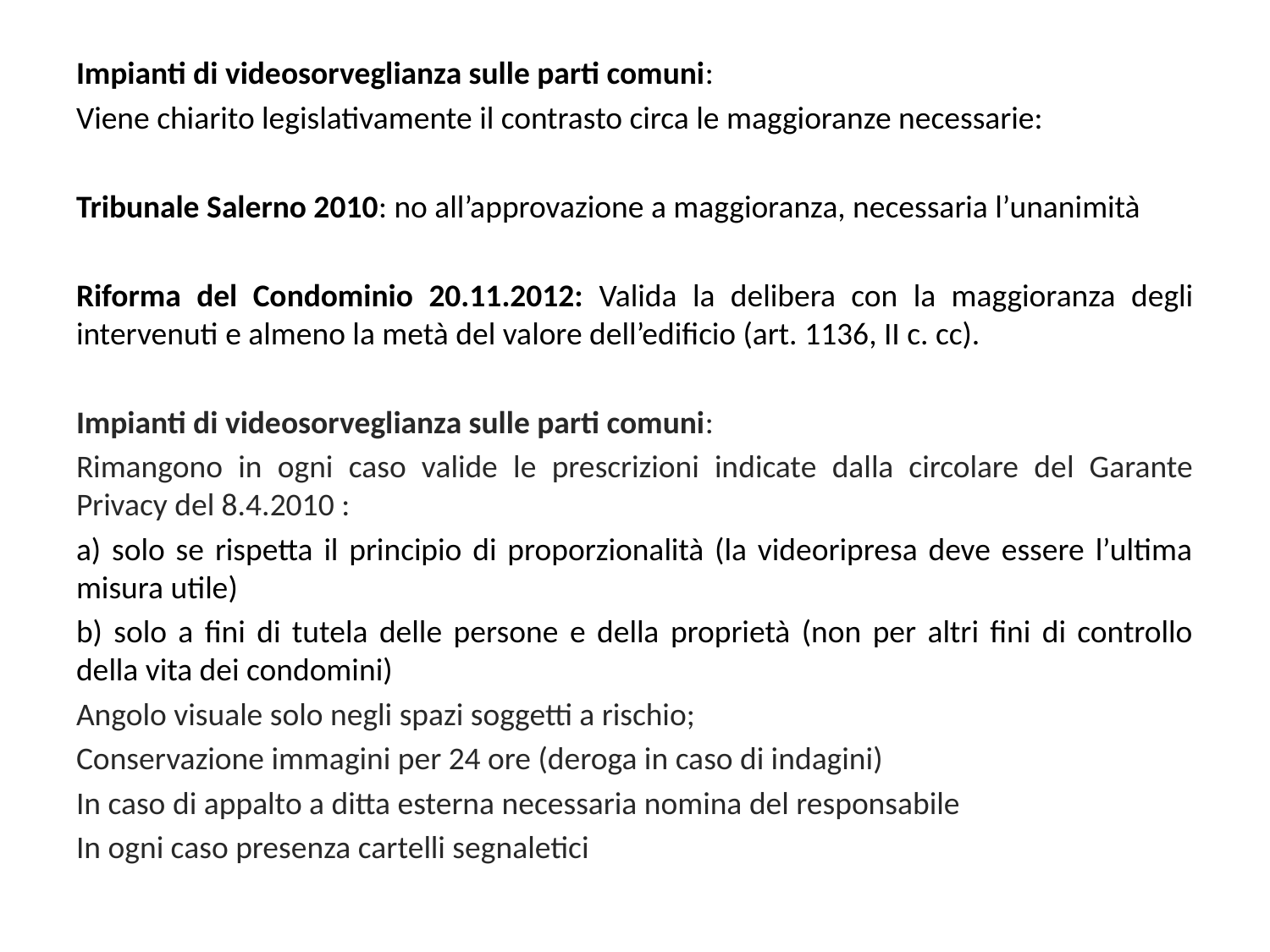

#
Impianti di videosorveglianza sulle parti comuni:
Viene chiarito legislativamente il contrasto circa le maggioranze necessarie:

Tribunale Salerno 2010: no all’approvazione a maggioranza, necessaria l’unanimità

Riforma del Condominio 20.11.2012: Valida la delibera con la maggioranza degli intervenuti e almeno la metà del valore dell’edificio (art. 1136, II c. cc).

Impianti di videosorveglianza sulle parti comuni:
Rimangono in ogni caso valide le prescrizioni indicate dalla circolare del Garante Privacy del 8.4.2010 :
a) solo se rispetta il principio di proporzionalità (la videoripresa deve essere l’ultima misura utile)
b) solo a fini di tutela delle persone e della proprietà (non per altri fini di controllo della vita dei condomini)
Angolo visuale solo negli spazi soggetti a rischio;
Conservazione immagini per 24 ore (deroga in caso di indagini)
In caso di appalto a ditta esterna necessaria nomina del responsabile
In ogni caso presenza cartelli segnaletici